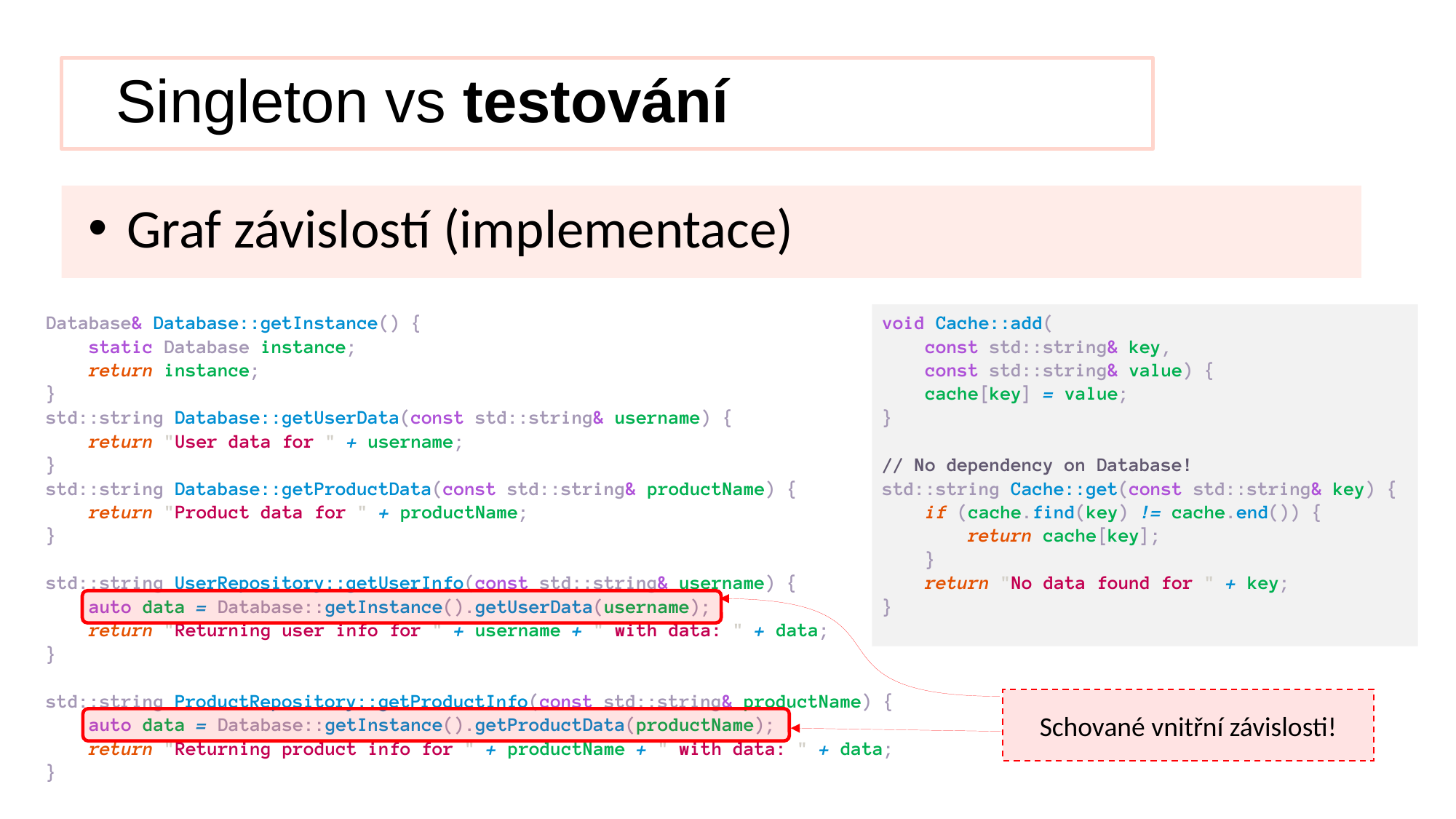

# Singleton vs testování

Graf závislostí (implementace)
Database& Database::getInstance() {
    static Database instance;
    return instance;
}
std::string Database::getUserData(const std::string& username) {
    return "User data for " + username;
}
std::string Database::getProductData(const std::string& productName) {
    return "Product data for " + productName;
}

std::string UserRepository::getUserInfo(const std::string& username) {
    auto data = Database::getInstance().getUserData(username);
    return "Returning user info for " + username + " with data: " + data;
}
std::string ProductRepository::getProductInfo(const std::string& productName) {
    auto data = Database::getInstance().getProductData(productName);
    return "Returning product info for " + productName + " with data: " + data;
}
void Cache::add(
    const std::string& key,
    const std::string& value) {
    cache[key] = value;
}
// No dependency on Database!
std::string Cache::get(const std::string& key) {
    if (cache.find(key) != cache.end()) {
        return cache[key];
    }
    return "No data found for " + key;
}

Schované vnitřní závislosti!